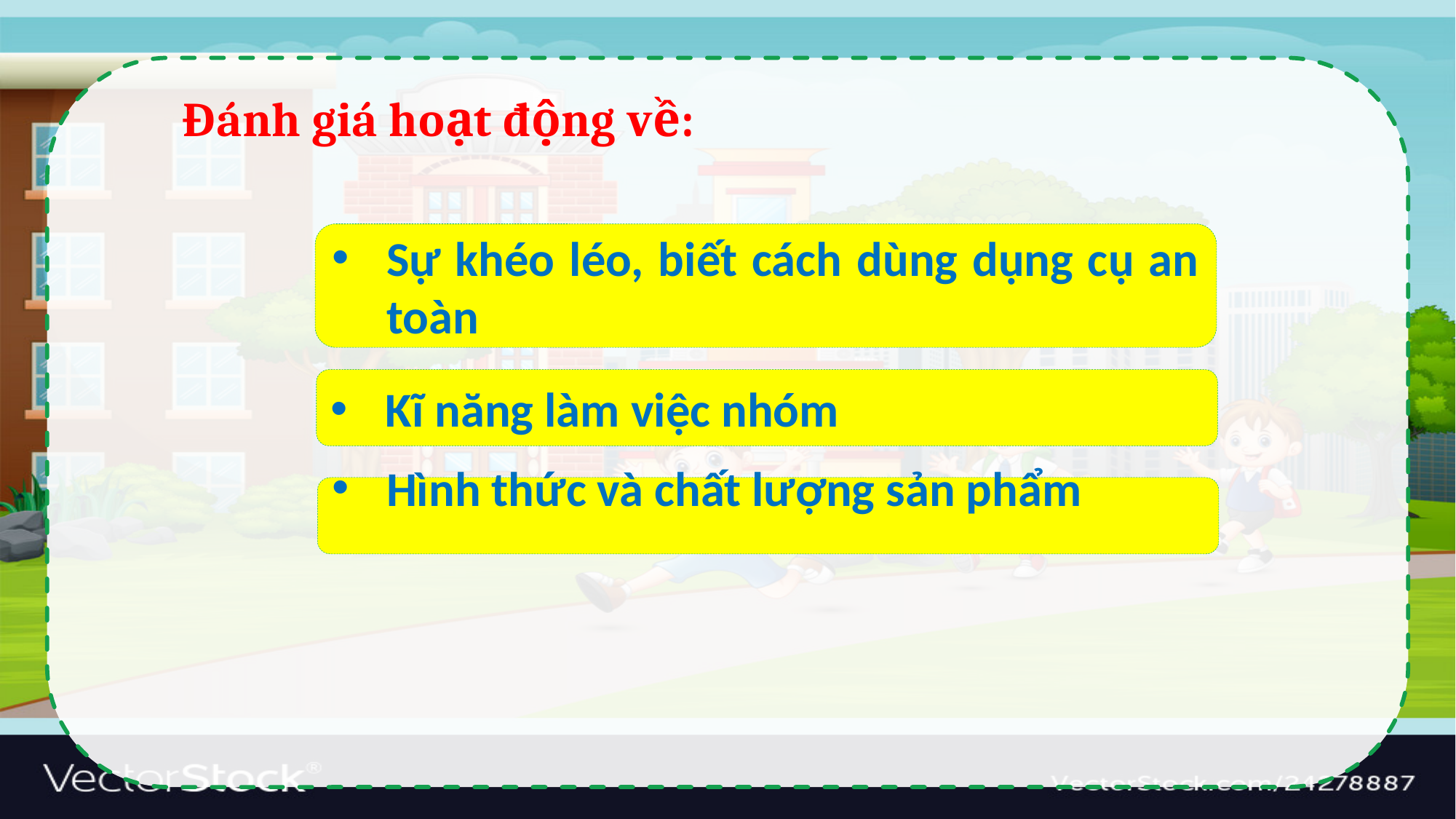

Đánh giá hoạt động về:
Sự khéo léo, biết cách dùng dụng cụ an toàn
Kĩ năng làm việc nhóm
Hình thức và chất lượng sản phẩm